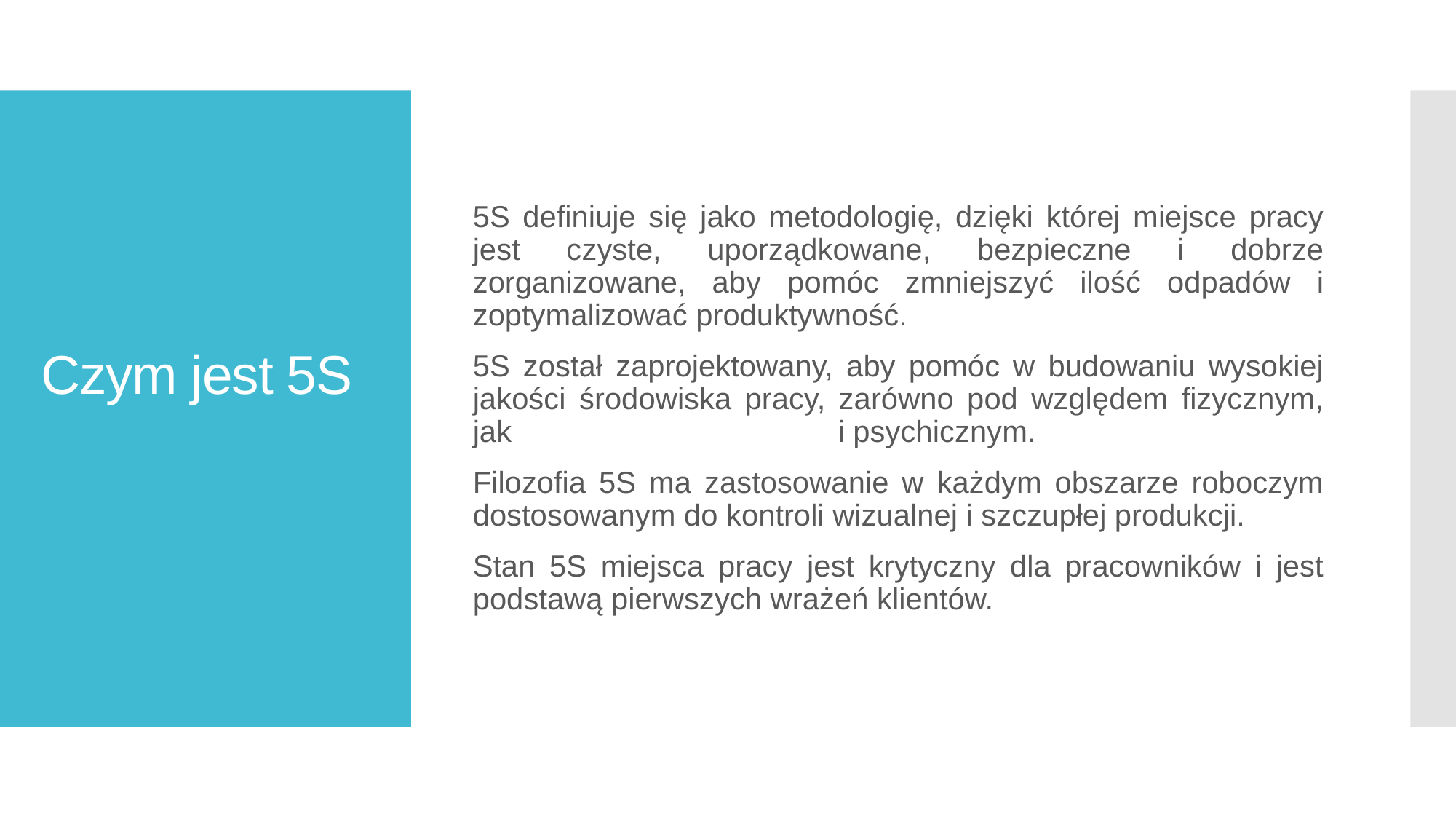

5S definiuje się jako metodologię, dzięki której miejsce pracy jest czyste, uporządkowane, bezpieczne i dobrze zorganizowane, aby pomóc zmniejszyć ilość odpadów i zoptymalizować produktywność.
5S został zaprojektowany, aby pomóc w budowaniu wysokiej jakości środowiska pracy, zarówno pod względem fizycznym, jak                                       i psychicznym.
Filozofia 5S ma zastosowanie w każdym obszarze roboczym dostosowanym do kontroli wizualnej i szczupłej produkcji.
Stan 5S miejsca pracy jest krytyczny dla pracowników i jest podstawą pierwszych wrażeń klientów.
# Czym jest 5S